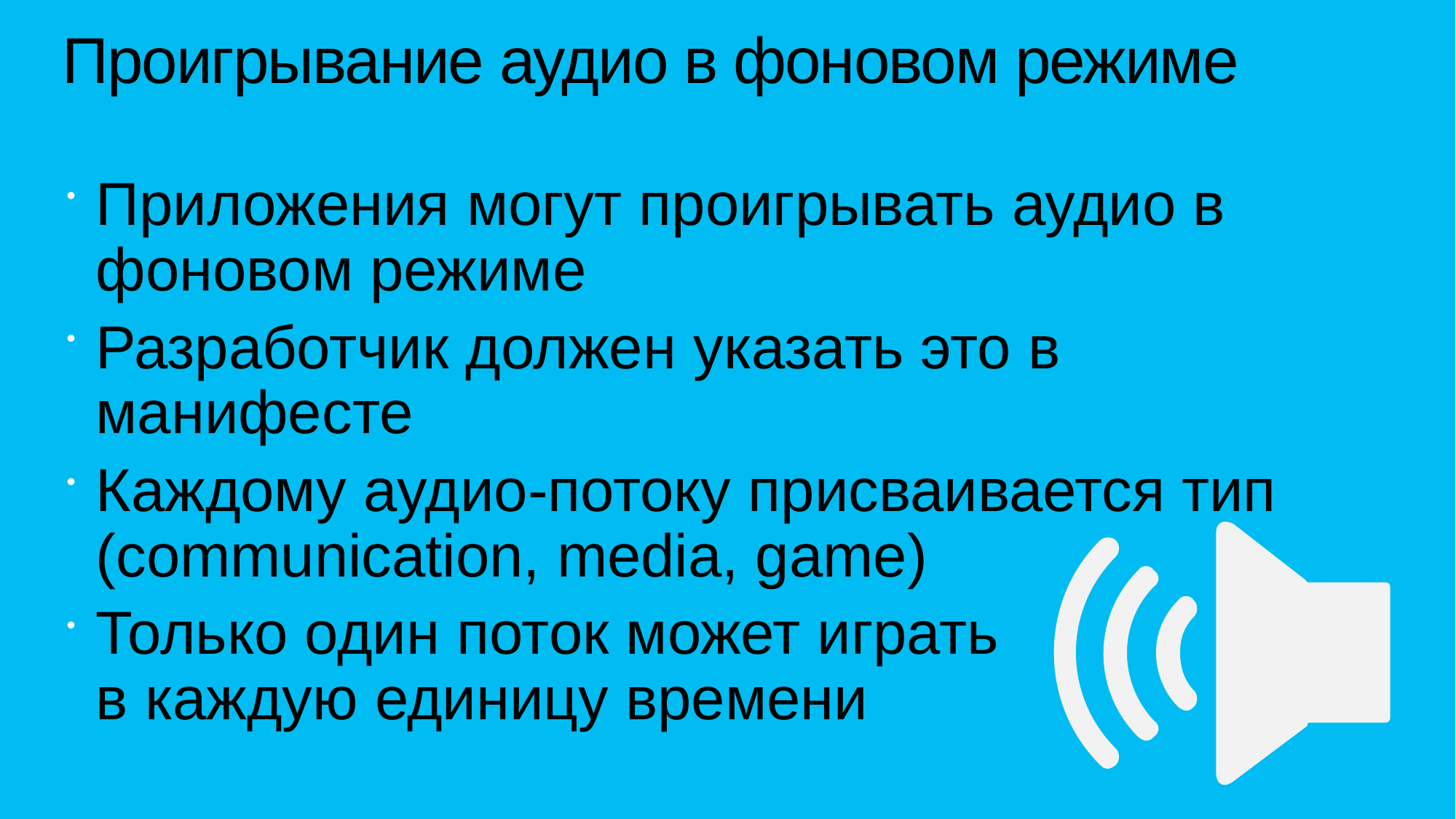

# Проигрывание аудио в фоновом режиме
Приложения могут проигрывать аудио в фоновом режиме
Разработчик должен указать это в манифесте
Каждому аудио-потоку присваивается тип (communication, media, game)
Только один поток может играть
в каждую единицу времени